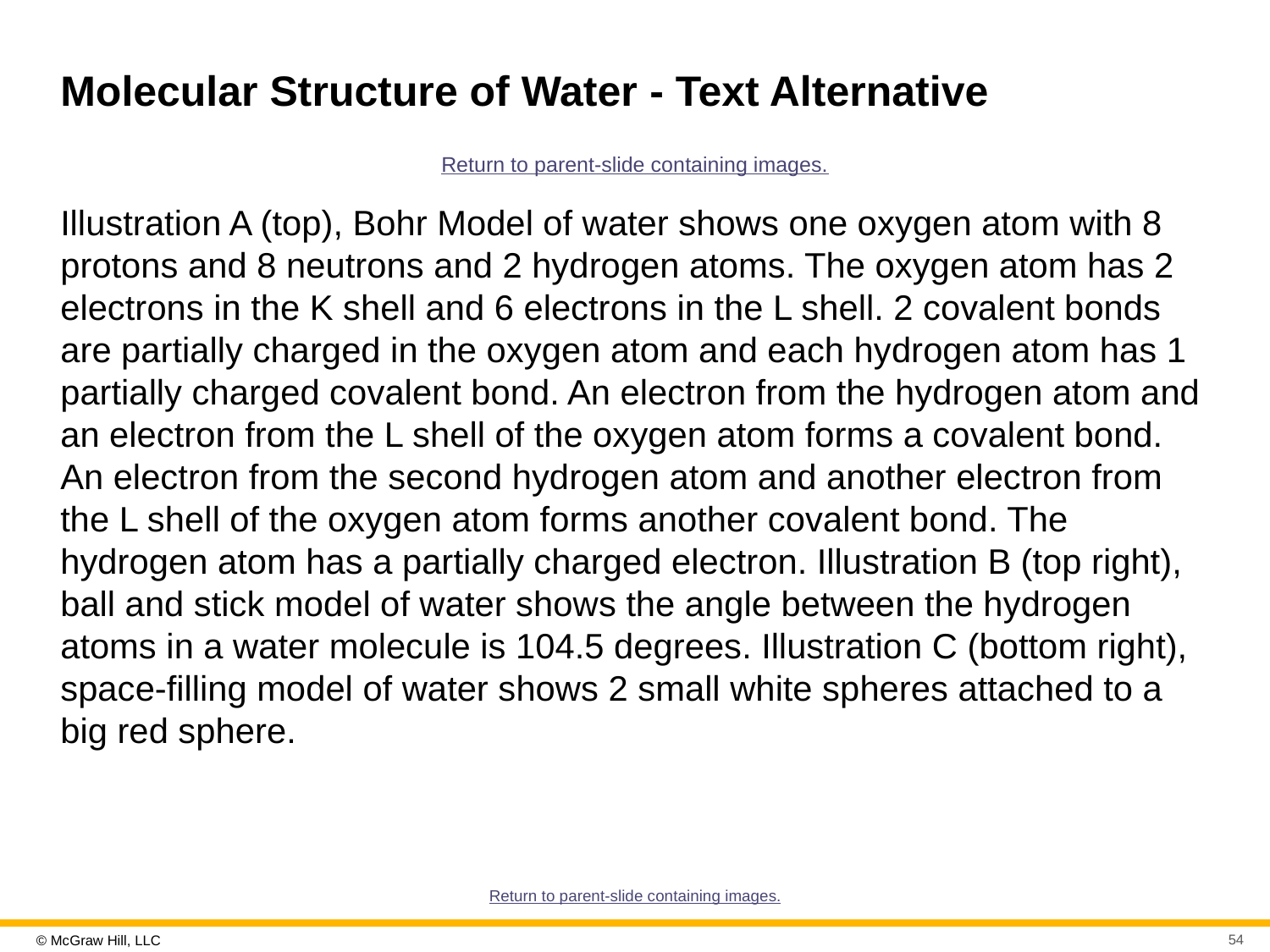

# Molecular Structure of Water - Text Alternative
Return to parent-slide containing images.
Illustration A (top), Bohr Model of water shows one oxygen atom with 8 protons and 8 neutrons and 2 hydrogen atoms. The oxygen atom has 2 electrons in the K shell and 6 electrons in the L shell. 2 covalent bonds are partially charged in the oxygen atom and each hydrogen atom has 1 partially charged covalent bond. An electron from the hydrogen atom and an electron from the L shell of the oxygen atom forms a covalent bond. An electron from the second hydrogen atom and another electron from the L shell of the oxygen atom forms another covalent bond. The hydrogen atom has a partially charged electron. Illustration B (top right), ball and stick model of water shows the angle between the hydrogen atoms in a water molecule is 104.5 degrees. Illustration C (bottom right), space-filling model of water shows 2 small white spheres attached to a big red sphere.
Return to parent-slide containing images.
54